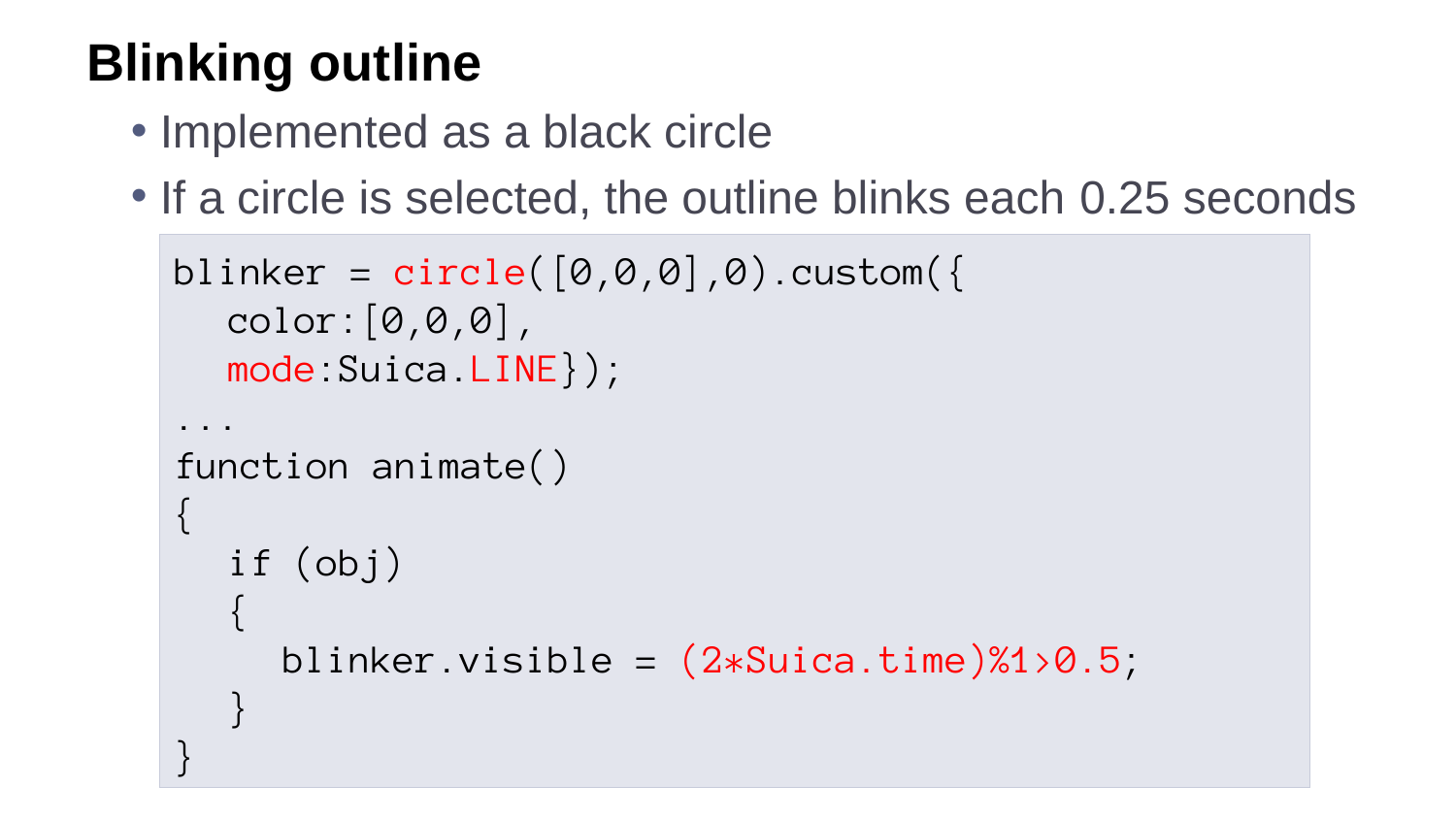

Blinking outline
Implemented as a black circle
If a circle is selected, the outline blinks each 0.25 seconds
blinker = circle([0,0,0],0).custom({
	color:[0,0,0],
	mode:Suica.LINE});
...
function animate()
{
	if (obj)
	{
		blinker.visible = (2*Suica.time)%1>0.5;
	}
}